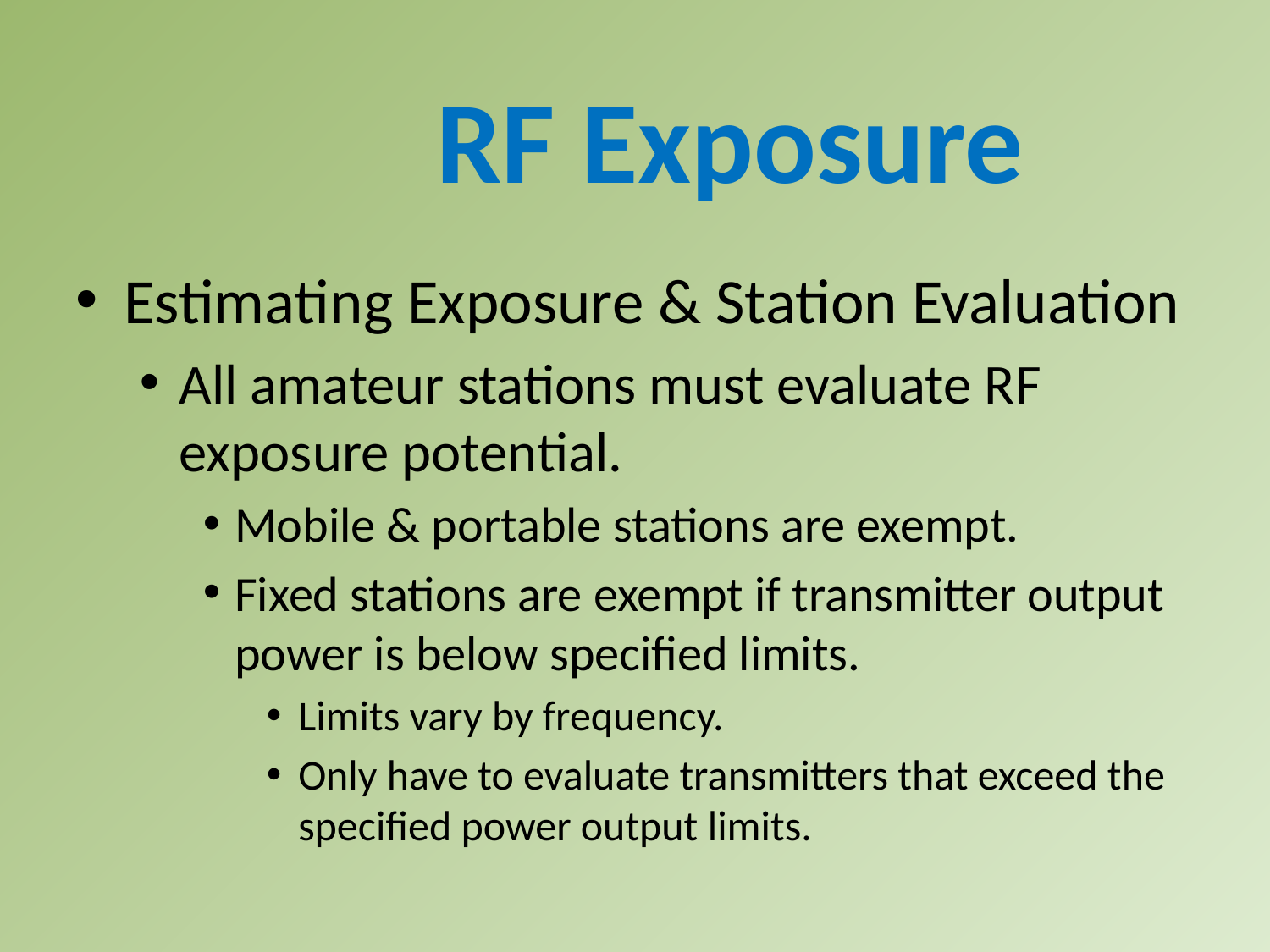

RF Exposure
Estimating Exposure & Station Evaluation
All amateur stations must evaluate RF exposure potential.
Mobile & portable stations are exempt.
Fixed stations are exempt if transmitter output power is below specified limits.
Limits vary by frequency.
Only have to evaluate transmitters that exceed the specified power output limits.